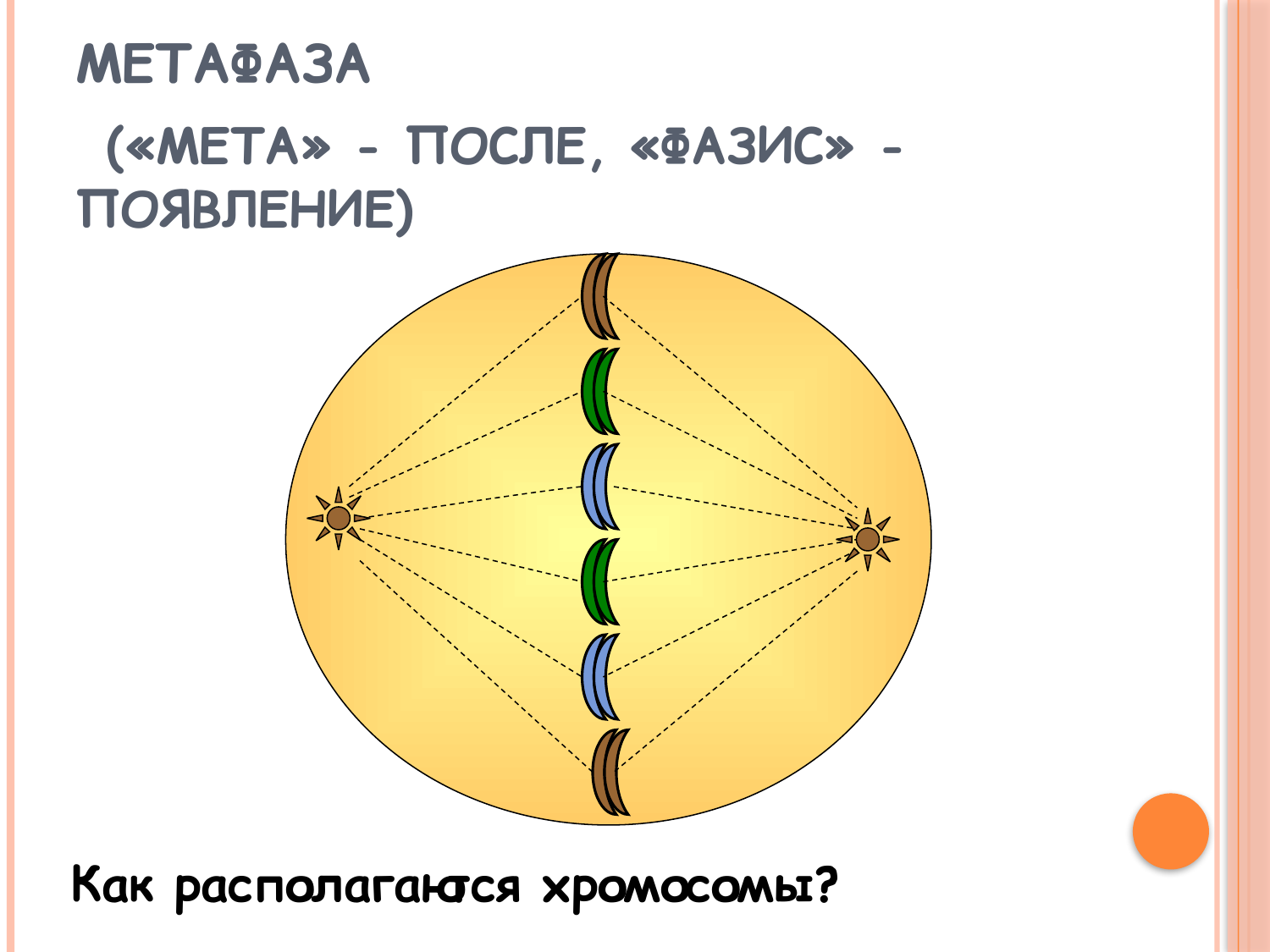

# Метафаза («мета» - после, «фазис» - появление)

Как располагаются хромосомы?